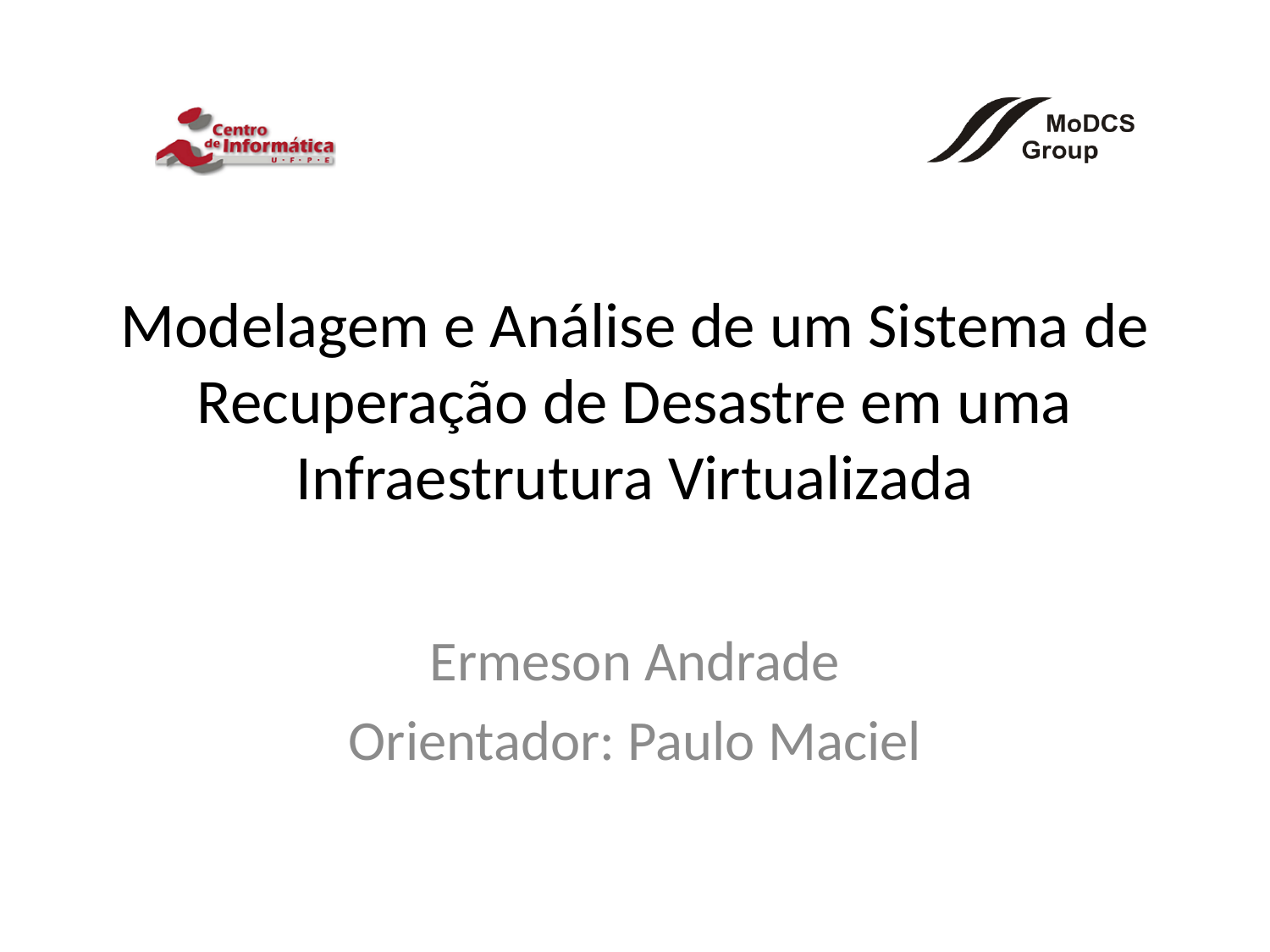

# Modelagem e Análise de um Sistema de Recuperação de Desastre em uma Infraestrutura Virtualizada

Ermeson Andrade
Orientador: Paulo Maciel